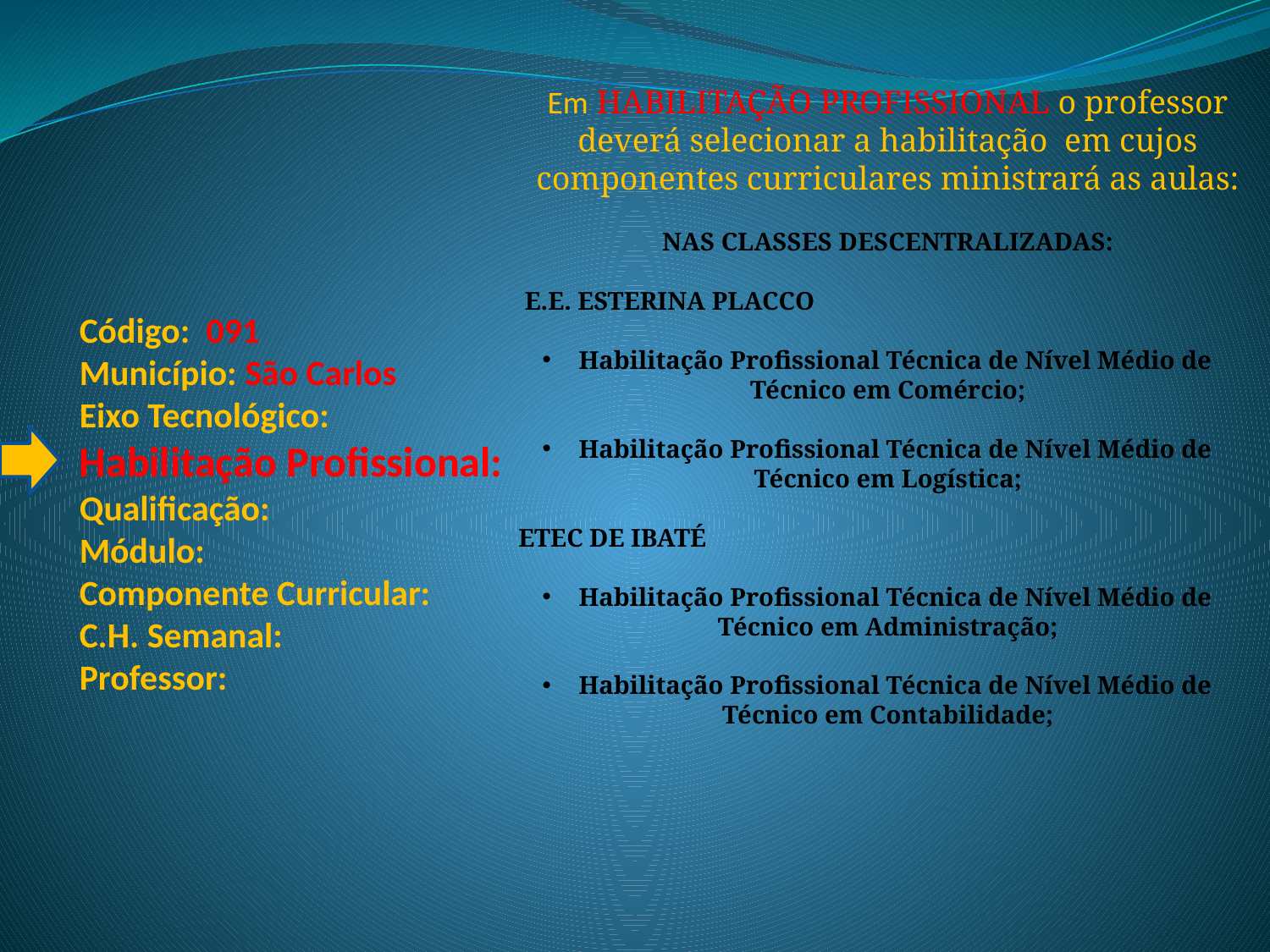

Em HABILITAÇÃO PROFISSIONAL o professor deverá selecionar a habilitação  em cujos componentes curriculares ministrará as aulas:

NAS CLASSES DESCENTRALIZADAS:

 E.E. ESTERINA PLACCO

 Habilitação Profissional Técnica de Nível Médio de Técnico em Comércio;

 Habilitação Profissional Técnica de Nível Médio de Técnico em Logística;

ETEC DE IBATÉ

 Habilitação Profissional Técnica de Nível Médio de Técnico em Administração;

 Habilitação Profissional Técnica de Nível Médio de Técnico em Contabilidade;

# Código:  091 Município: São Carlos Eixo Tecnológico: Habilitação Profissional: Qualificação: Módulo: Componente Curricular: C.H. Semanal: Professor: